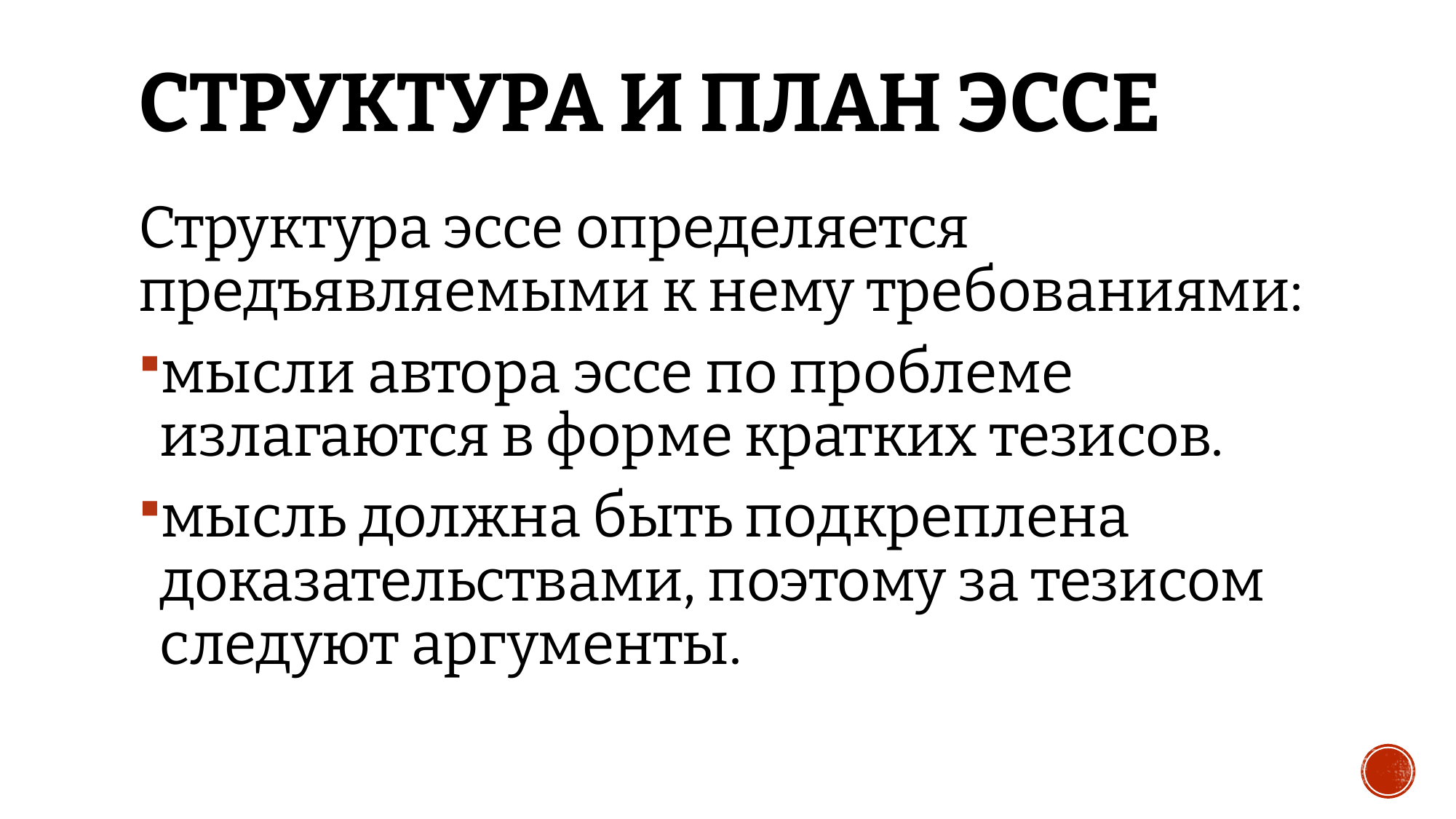

# Структура и план эссе
Структура эссе определяется предъявляемыми к нему требованиями:
мысли автора эссе по проблеме излагаются в форме кратких тезисов.
мысль должна быть подкреплена доказательствами, поэтому за тезисом следуют аргументы.